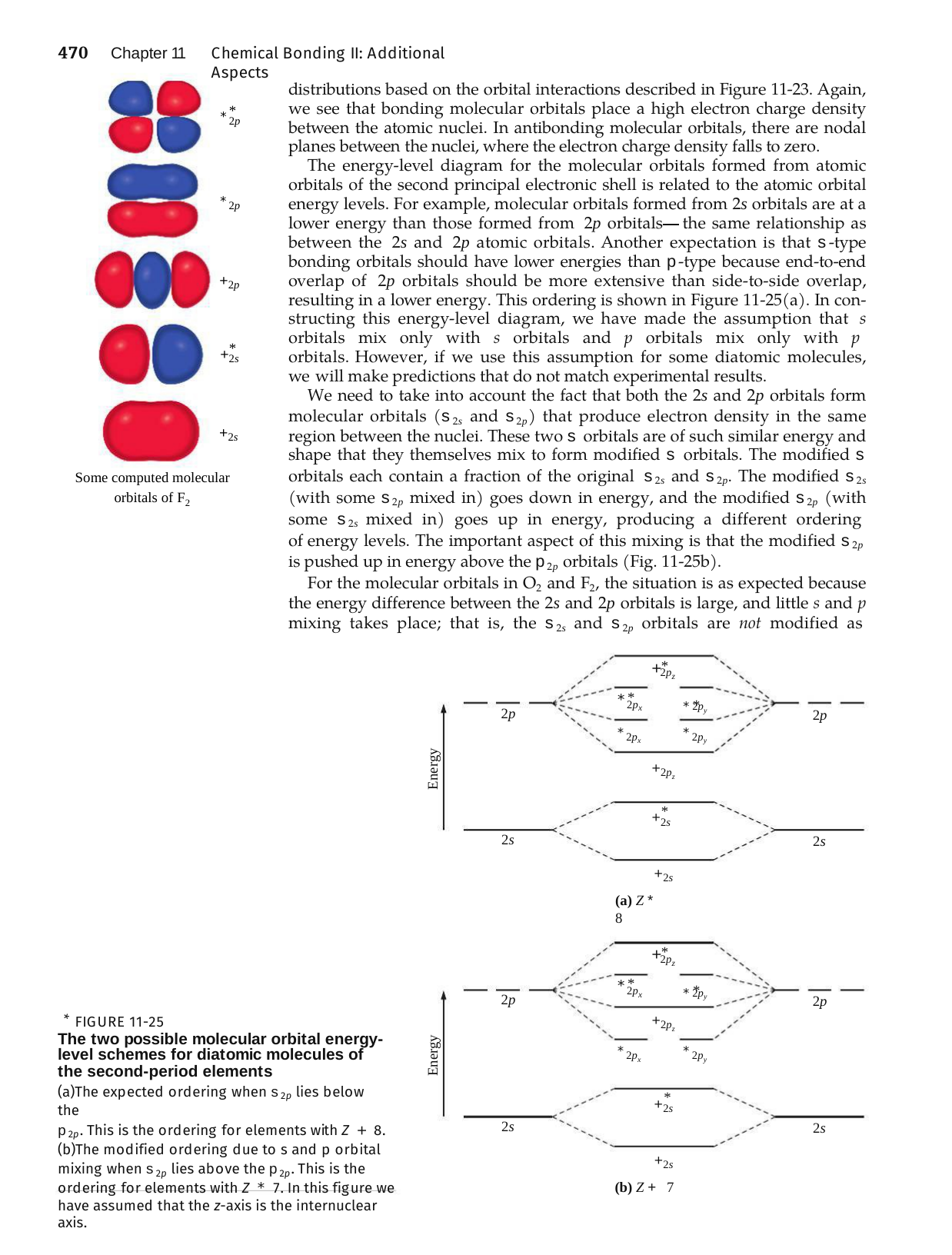

470	Chapter 11
Chemical Bonding II: Additional Aspects
distributions based on the orbital interactions described in Figure 11-23. Again, we see that bonding molecular orbitals place a high electron charge density between the atomic nuclei. In antibonding molecular orbitals, there are nodal planes between the nuclei, where the electron charge density falls to zero.
The energy-level diagram for the molecular orbitals formed from atomic orbitals of the second principal electronic shell is related to the atomic orbital energy levels. For example, molecular orbitals formed from 2s orbitals are at a lower energy than those formed from  2p orbitals    the same relationship as between the  2s and  2p atomic orbitals. Another expectation is that s-type bonding orbitals should have lower energies than p-type because end-to-end overlap of  2p orbitals should be more extensive than side-to-side overlap, resulting in a lower energy. This ordering is shown in Figure 11-25(a). In con- structing this energy-level diagram, we have made the assumption that  s orbitals  mix  only  with  s  orbitals  and  p  orbitals  mix  only  with  p  orbitals. However, if we use this assumption for some diatomic molecules, we will make predictions that do not match experimental results.
We need to take into account the fact that both the 2s and 2p orbitals form molecular orbitals (s2s  and s2p) that produce electron density in the same region between the nuclei. These two s orbitals are of such similar energy and shape that they themselves mix to form modified s orbitals. The modified s orbitals each contain a fraction of the original  s2s  and s2p. The modified s2s (with some s2p  mixed in) goes down in energy, and the modified s2p  (with some  s2s  mixed  in)  goes  up  in  energy,  producing  a  different  ordering  of energy levels. The important aspect of this mixing is that the modified s2p  is pushed up in energy above the p2p orbitals (Fig. 11-25b).
For the molecular orbitals in O2 and F2, the situation is as expected because the energy difference between the 2s and 2p orbitals is large, and little s and p mixing  takes  place;  that  is,  the  s2s   and  s2p   orbitals  are  not  modified  as
*
*2p
*2p

+2p
*
+2s
+2s
Some computed molecular orbitals of F2
*
+
2p
z
*
**
*
2p
2py
x
2p
2p
*2px
*2py
Energy
+2pz
*
+2s
2s
2s
+2s
(a) Z * 8
*
+
2p
z
*
**
*
2p
2py
x
2p
2p
+2pz
*
FIGURE 11-25
The two possible molecular orbital energy- level schemes for diatomic molecules of the second-period elements
The expected ordering when s2p lies below the
p2p. This is the ordering for elements with Z  + 8.
The modified ordering due to s and p orbital mixing when s2p lies above the p2p. This is the ordering for elements with Z  * 7. In this figure we have assumed that the z-axis is the internuclear axis.
Energy
*2px
*2py
*
+2s
2s
2s
+2s
(b) Z + 7